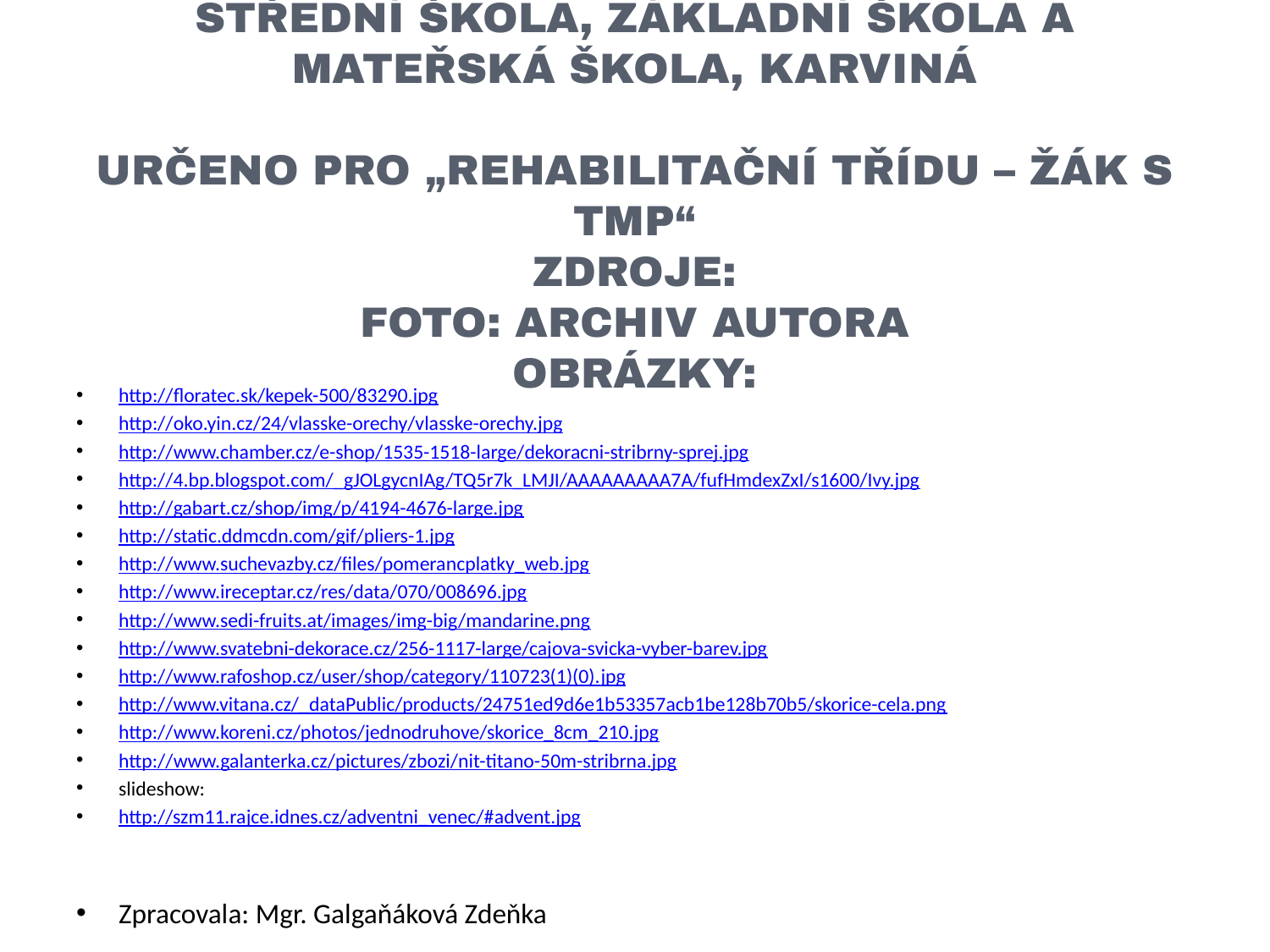

# Střední škola, Základní škola a Mateřská škola, Karviná Určeno pro „Rehabilitační třídu – žák s TMP“ Zdroje: foto: archiv autora obrázky:
http://floratec.sk/kepek-500/83290.jpg
http://oko.yin.cz/24/vlasske-orechy/vlasske-orechy.jpg
http://www.chamber.cz/e-shop/1535-1518-large/dekoracni-stribrny-sprej.jpg
http://4.bp.blogspot.com/_gJOLgycnIAg/TQ5r7k_LMJI/AAAAAAAAA7A/fufHmdexZxI/s1600/Ivy.jpg
http://gabart.cz/shop/img/p/4194-4676-large.jpg
http://static.ddmcdn.com/gif/pliers-1.jpg
http://www.suchevazby.cz/files/pomerancplatky_web.jpg
http://www.ireceptar.cz/res/data/070/008696.jpg
http://www.sedi-fruits.at/images/img-big/mandarine.png
http://www.svatebni-dekorace.cz/256-1117-large/cajova-svicka-vyber-barev.jpg
http://www.rafoshop.cz/user/shop/category/110723(1)(0).jpg
http://www.vitana.cz/_dataPublic/products/24751ed9d6e1b53357acb1be128b70b5/skorice-cela.png
http://www.koreni.cz/photos/jednodruhove/skorice_8cm_210.jpg
http://www.galanterka.cz/pictures/zbozi/nit-titano-50m-stribrna.jpg
slideshow:
http://szm11.rajce.idnes.cz/adventni_venec/#advent.jpg

Zpracovala: Mgr. Galgaňáková Zdeňka